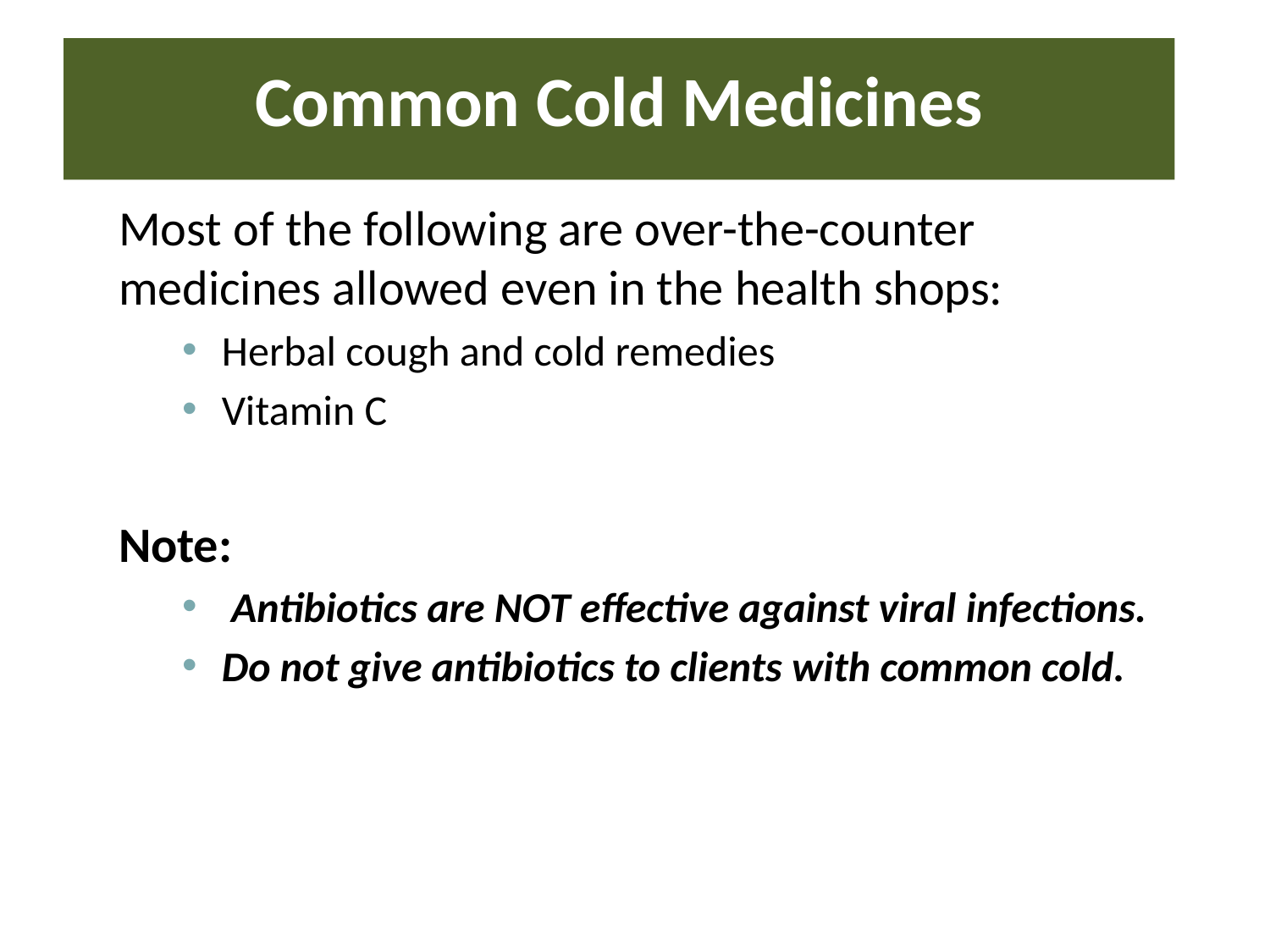

# Common Cold Medicines
Most of the following are over-the-counter medicines allowed even in the health shops:
Herbal cough and cold remedies
Vitamin C

Note:
 Antibiotics are NOT effective against viral infections.
Do not give antibiotics to clients with common cold.